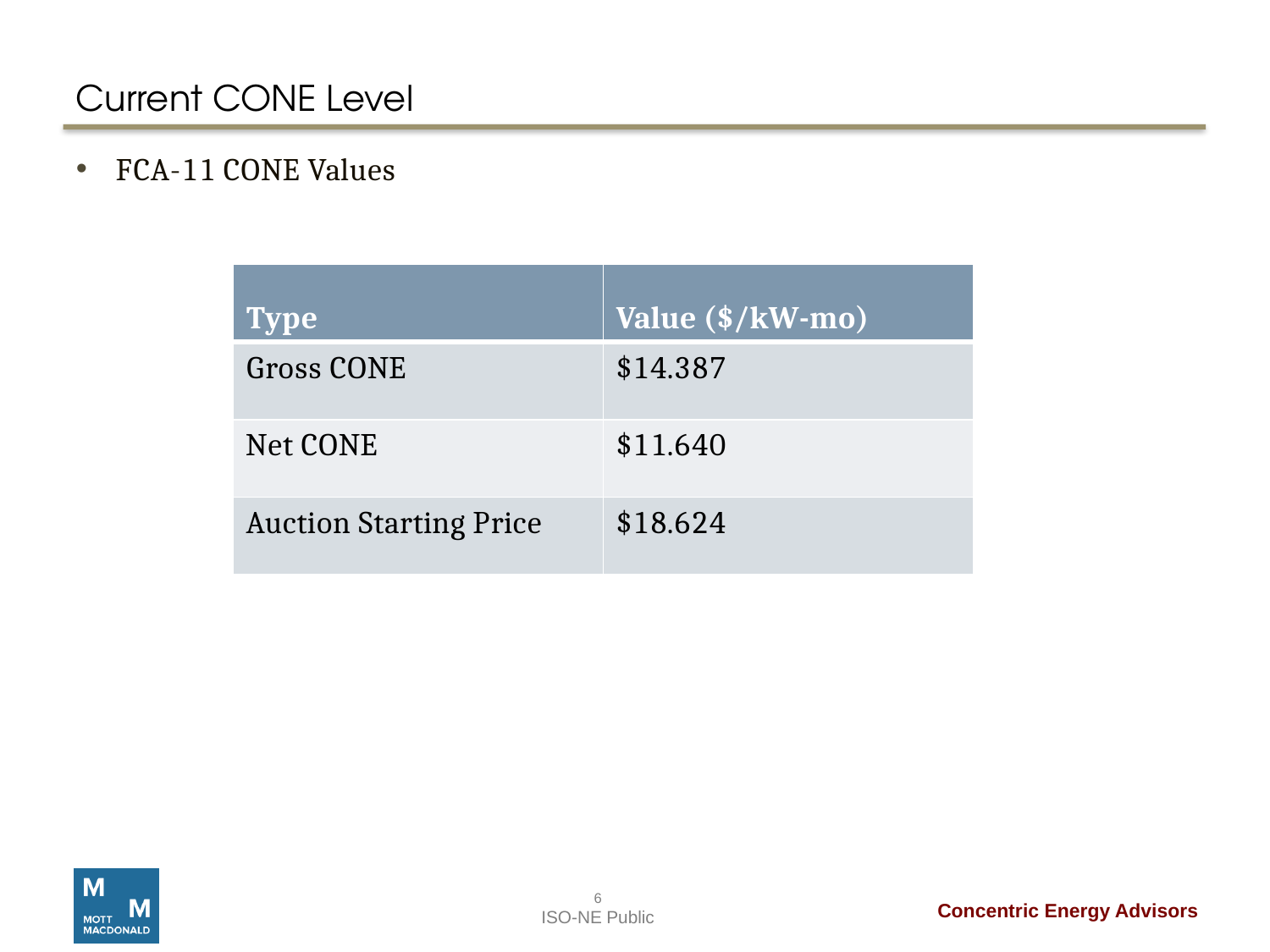

# Current CONE Level
FCA-11 CONE Values

| Type | Value ($/kW-mo) |
| --- | --- |
| Gross CONE | $14.387 |
| Net CONE | $11.640 |
| Auction Starting Price | $18.624 |